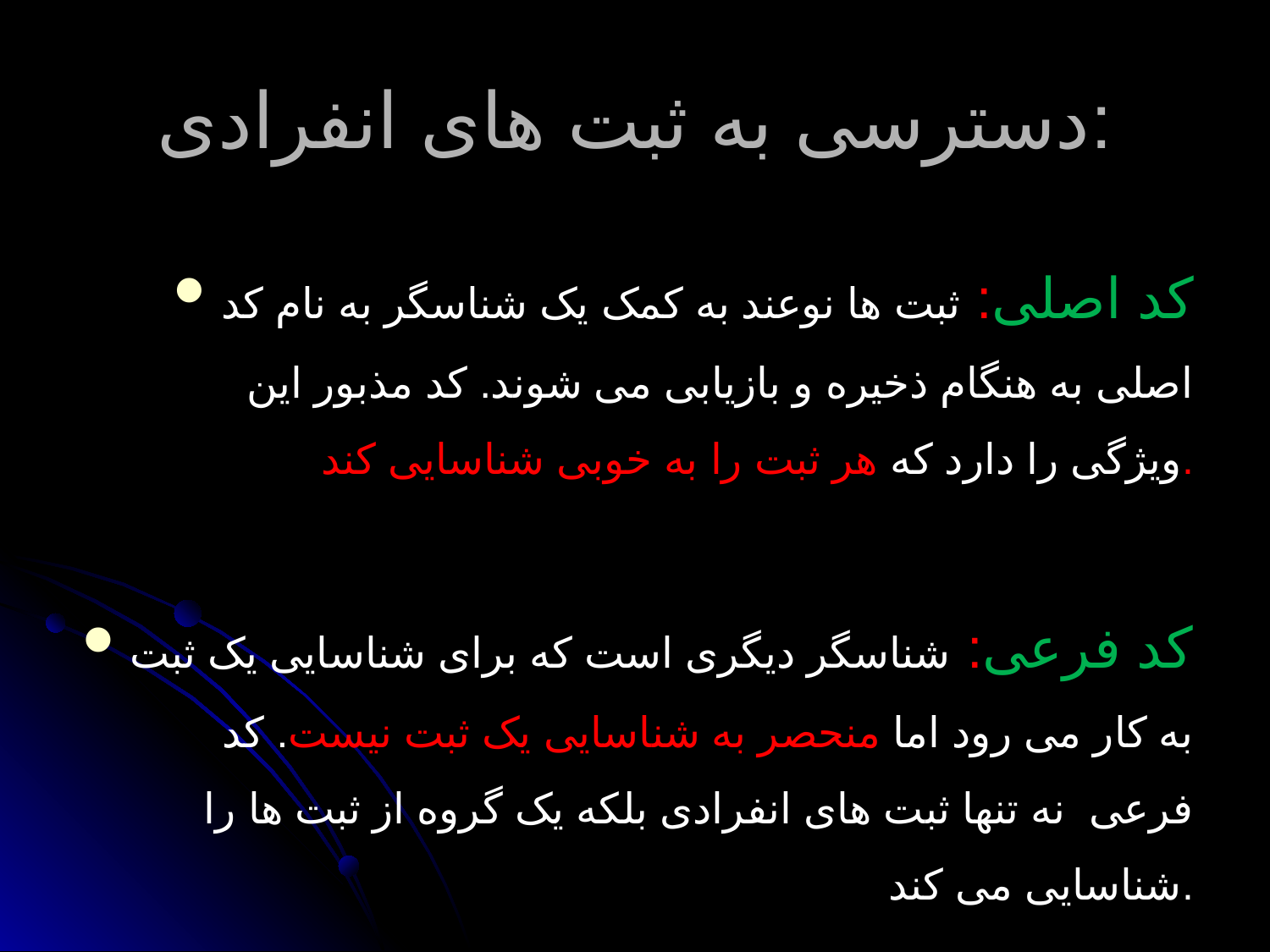

# دسترسی به ثبت های انفرادی:
کد اصلی: ثبت ها نوعند به کمک یک شناسگر به نام کد اصلی به هنگام ذخیره و بازیابی می شوند. کد مذبور این ویژگی را دارد که هر ثبت را به خوبی شناسایی کند.

کد فرعی: شناسگر دیگری است که برای شناسایی یک ثبت به کار می رود اما منحصر به شناسایی یک ثبت نیست. کد فرعی  نه تنها ثبت های انفرادی بلکه یک گروه از ثبت ها را شناسایی می کند.